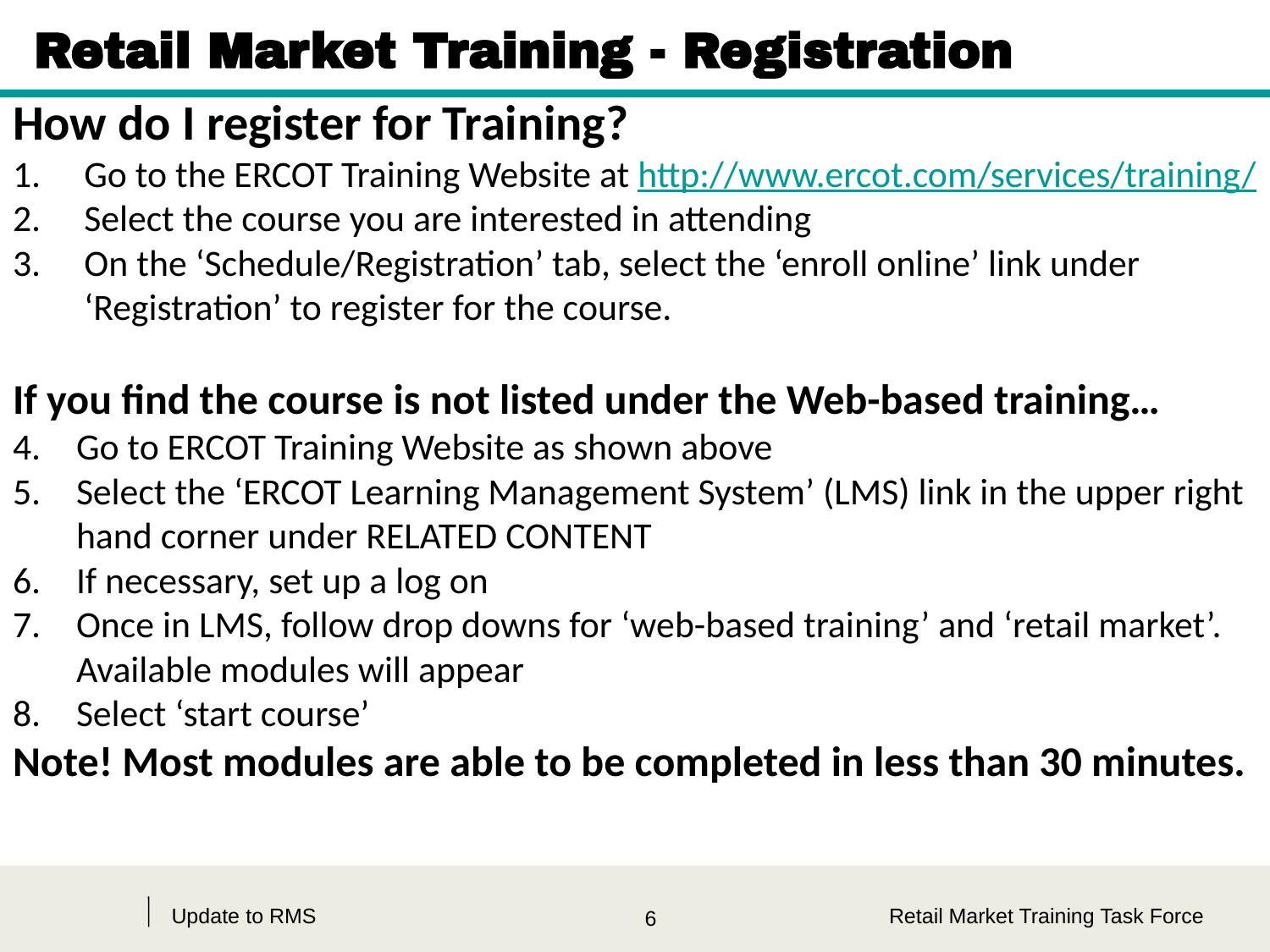

# Retail Market Training - Registration
How do I register for Training?
Go to the ERCOT Training Website at http://www.ercot.com/services/training/
Select the course you are interested in attending
On the ‘Schedule/Registration’ tab, select the ‘enroll online’ link under ‘Registration’ to register for the course.

If you find the course is not listed under the Web-based training…
Go to ERCOT Training Website as shown above
Select the ‘ERCOT Learning Management System’ (LMS) link in the upper right hand corner under RELATED CONTENT
If necessary, set up a log on
Once in LMS, follow drop downs for ‘web-based training’ and ‘retail market’.  Available modules will appear
Select ‘start course’
Note! Most modules are able to be completed in less than 30 minutes.

Update to RMS
Retail Market Training Task Force